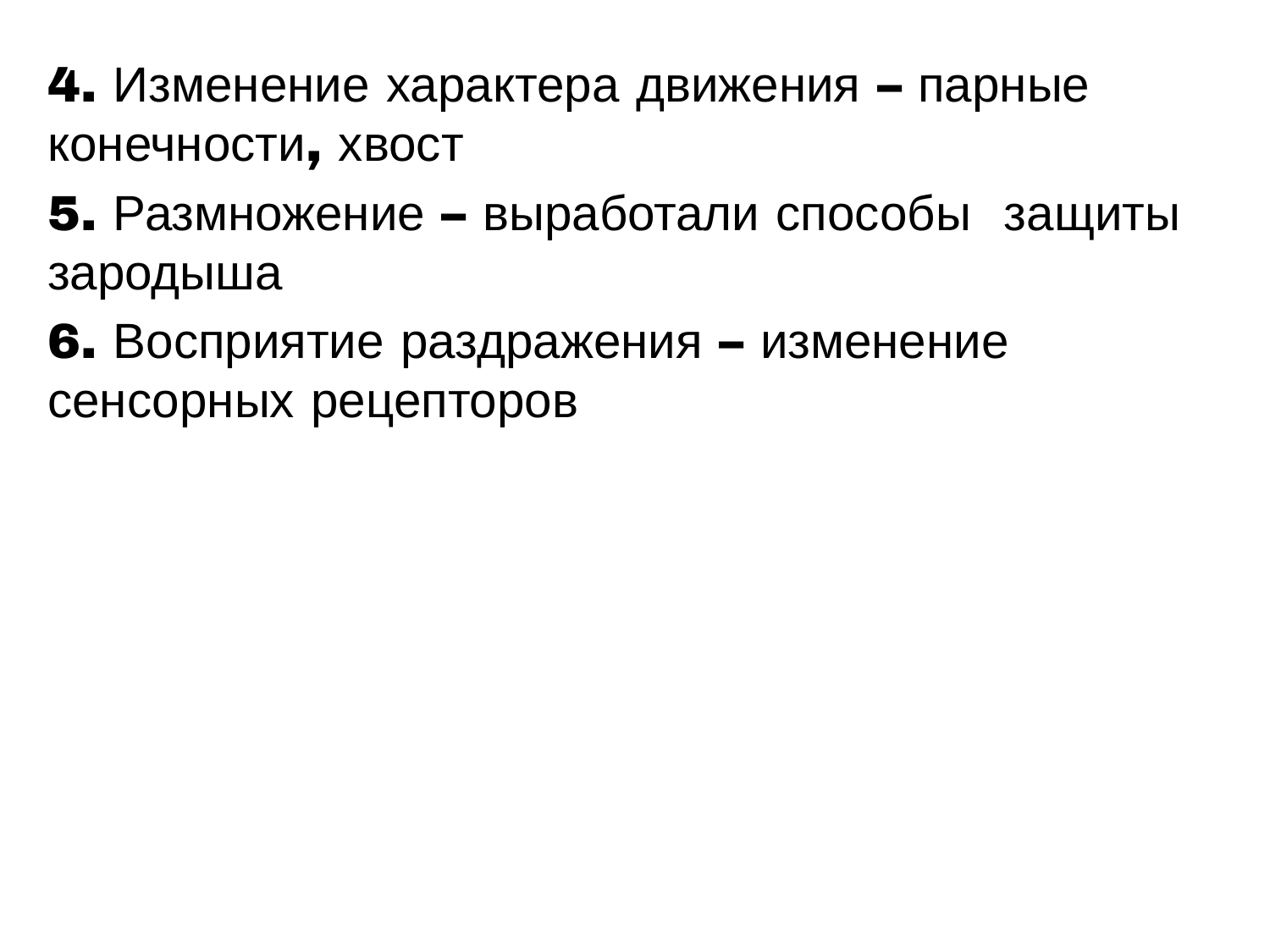

#
4. Изменение характера движения – парные конечности, хвост
5. Размножение – выработали способы  защиты зародыша
6. Восприятие раздражения – изменение сенсорных рецепторов